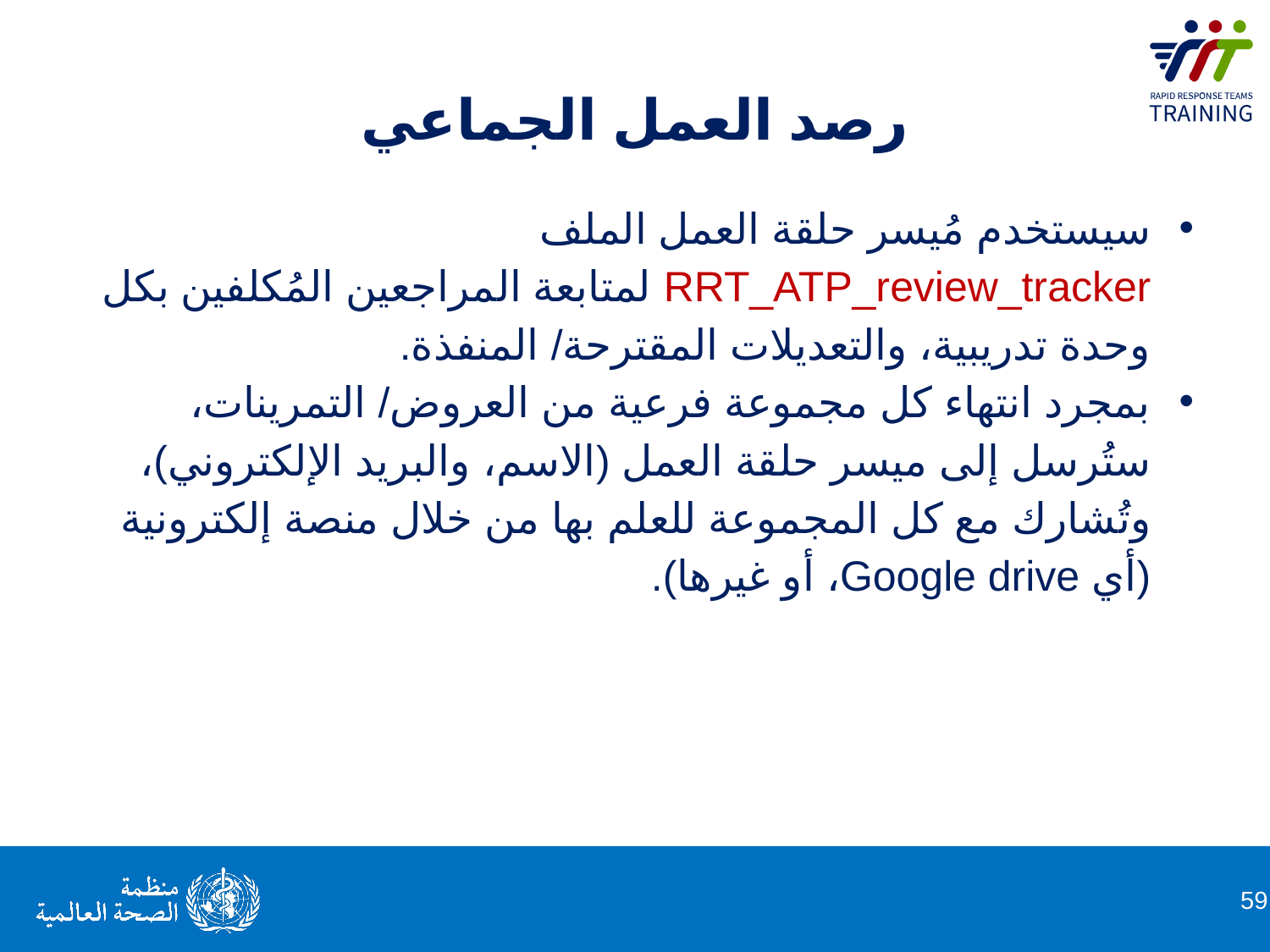

# رصد العمل الجماعي
سيستخدم مُيسر حلقة العمل الملف RRT_ATP_review_tracker لمتابعة المراجعين المُكلفين بكل وحدة تدريبية، والتعديلات المقترحة/ المنفذة.
بمجرد انتهاء كل مجموعة فرعية من العروض/ التمرينات، ستُرسل إلى ميسر حلقة العمل (الاسم، والبريد الإلكتروني)، وتُشارك مع كل المجموعة للعلم بها من خلال منصة إلكترونية (أي Google drive، أو غيرها).